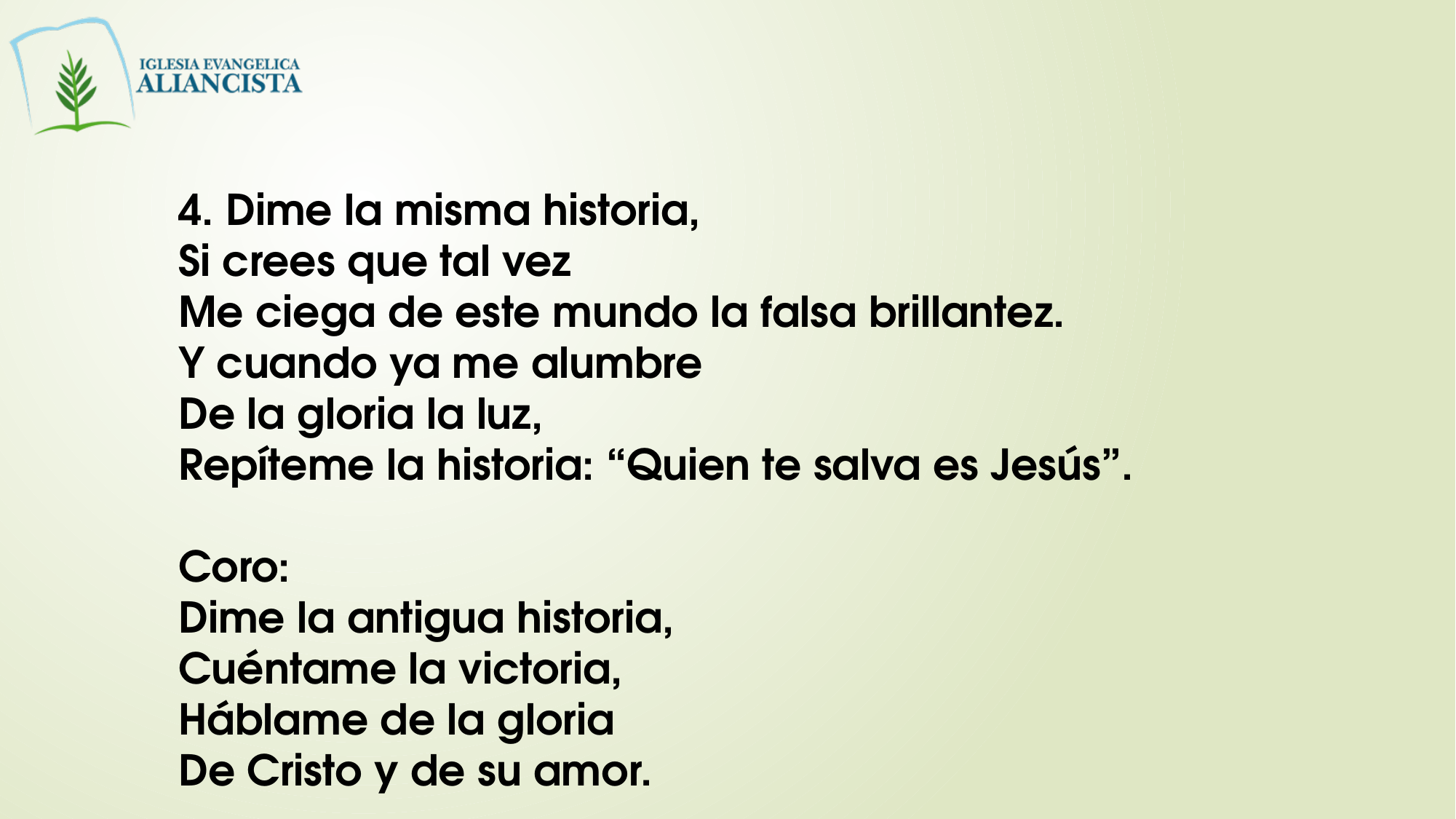

4. Dime la misma historia,
Si crees que tal vez
Me ciega de este mundo la falsa brillantez.
Y cuando ya me alumbre
De la gloria la luz,
Repíteme la historia: “Quien te salva es Jesús”.

Coro:
Dime la antigua historia,
Cuéntame la victoria,
Háblame de la gloria
De Cristo y de su amor.